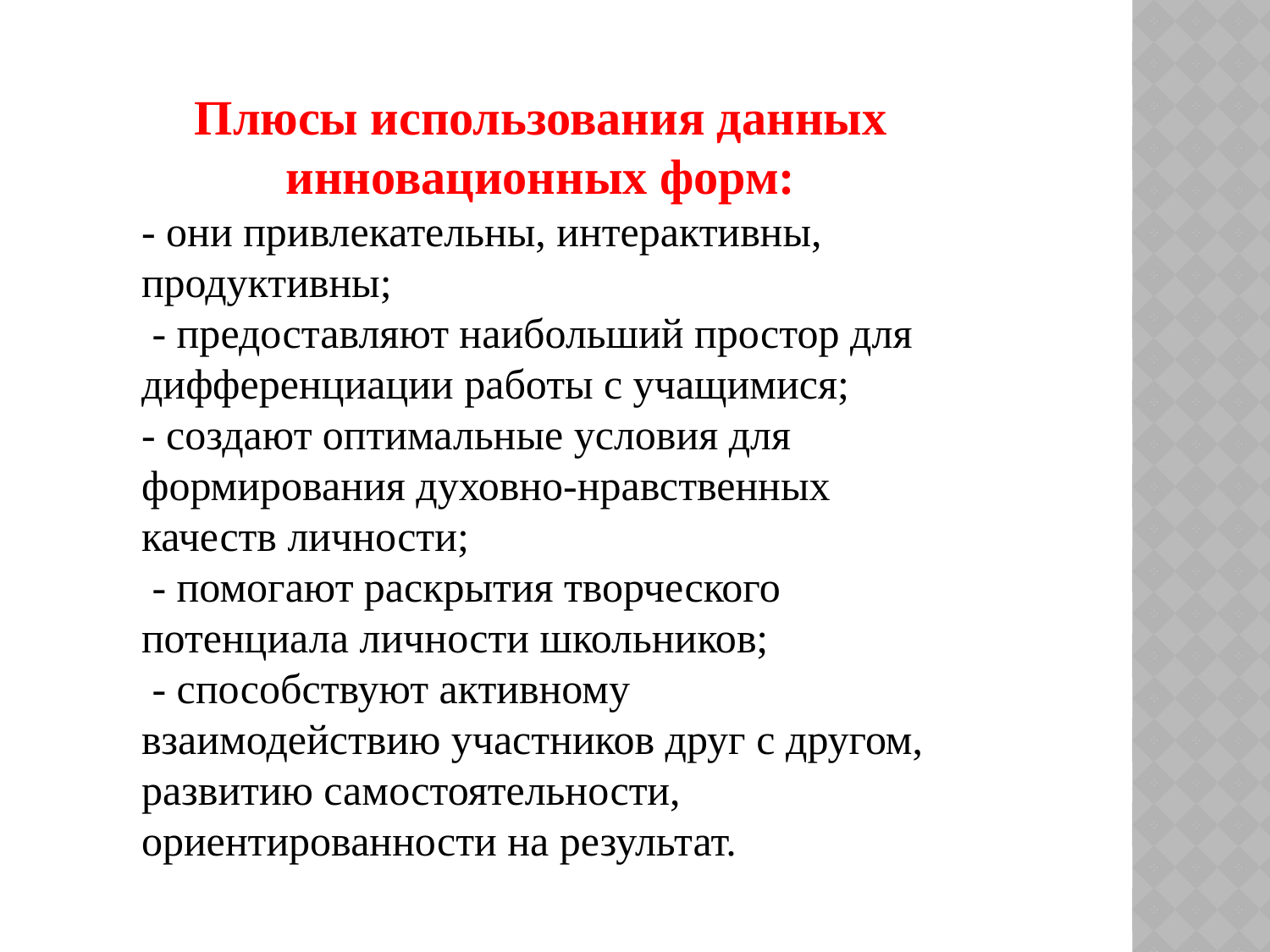

Плюсы использования данных инновационных форм:
- они привлекательны, интерактивны, продуктивны;
 - предоставляют наибольший простор для дифференциации работы с учащимися;
- создают оптимальные условия для формирования духовно-нравственных качеств личности;
 - помогают раскрытия творческого потенциала личности школьников;
 - способствуют активному взаимодействию участников друг с другом, развитию самостоятельности, ориентированности на результат.